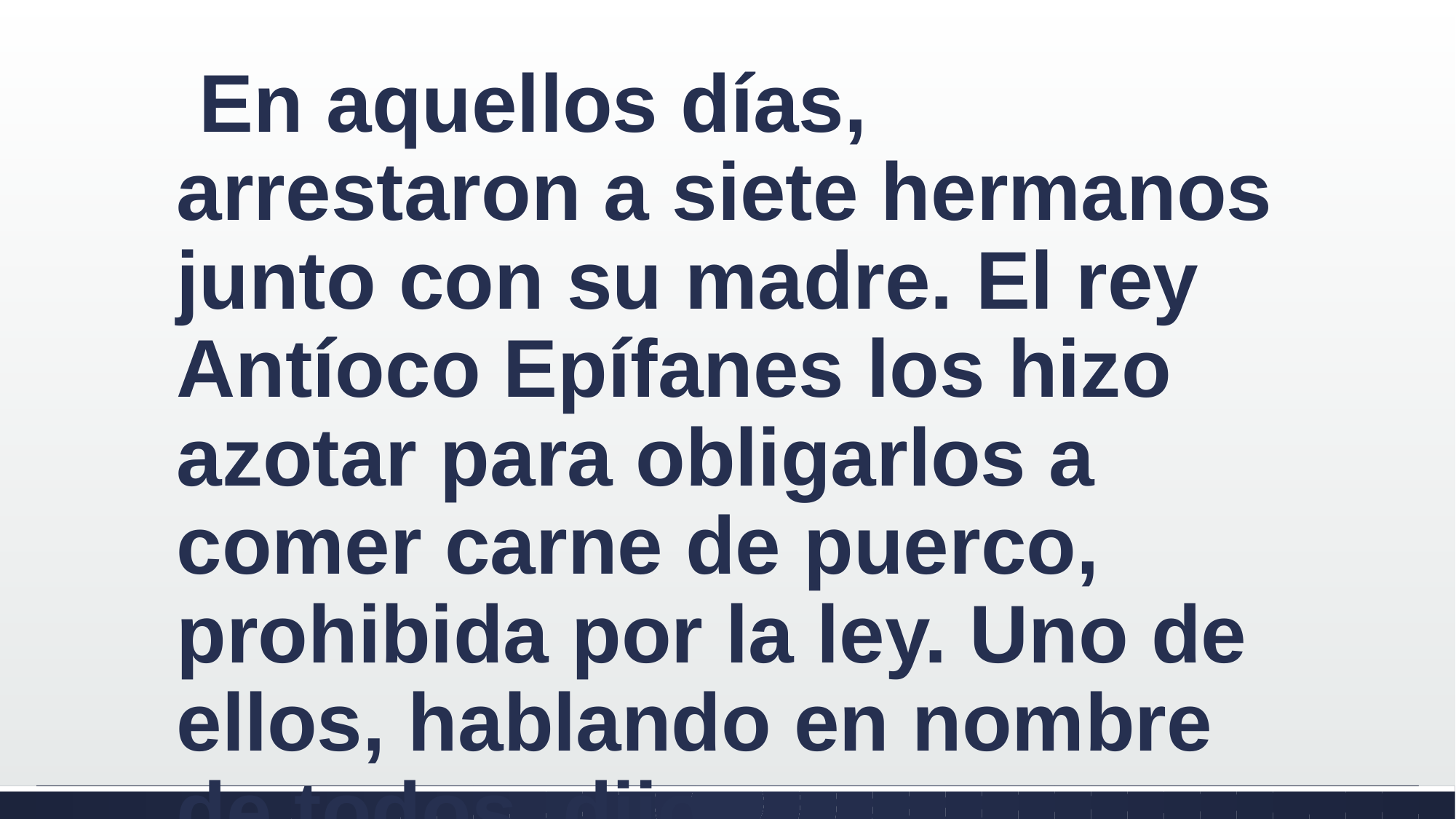

#
 En aquellos días, arrestaron a siete hermanos junto con su madre. El rey Antíoco Epífanes los hizo azotar para obligarlos a comer carne de puerco, prohibida por la ley. Uno de ellos, hablando en nombre de todos, dijo: